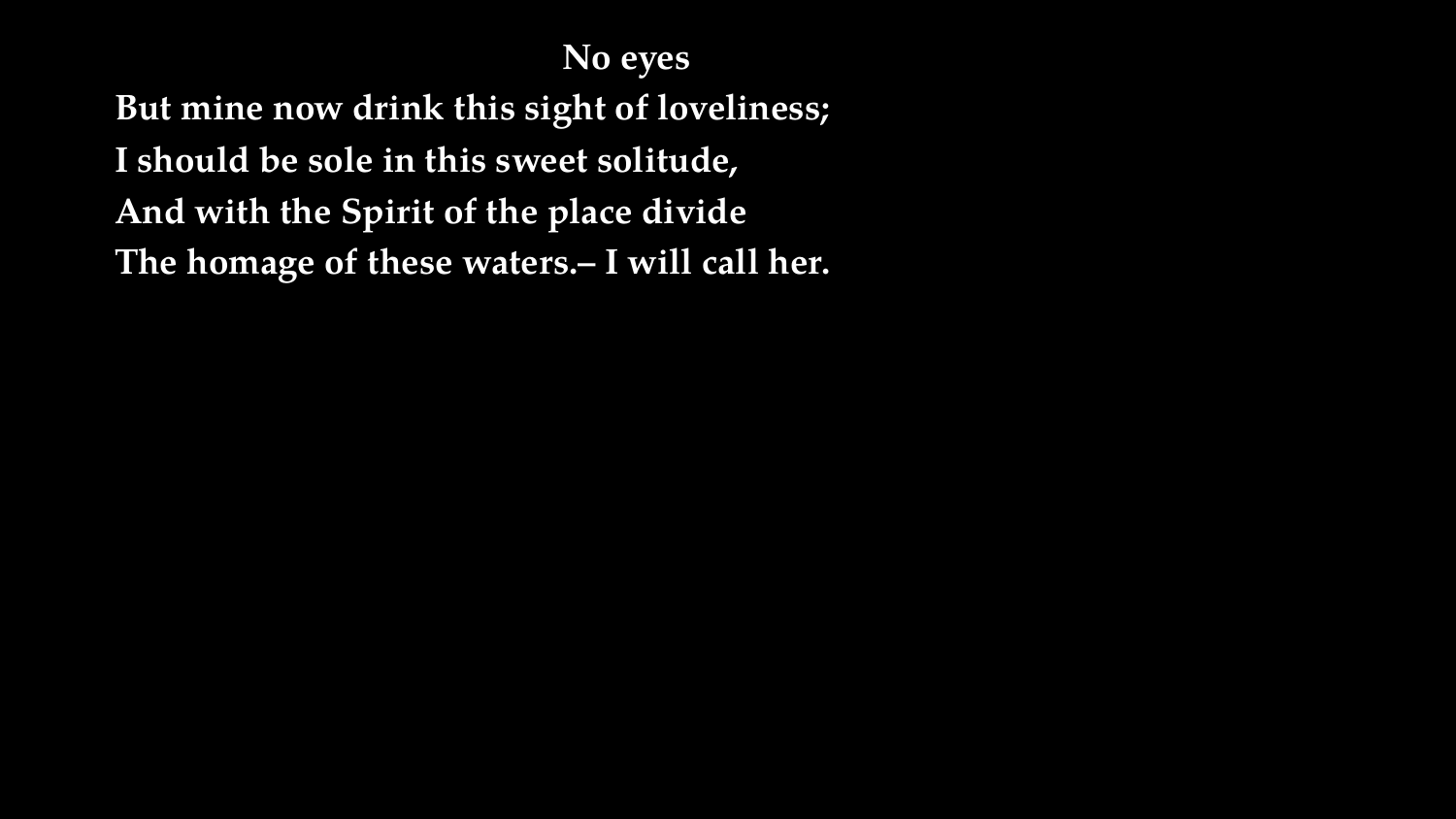

# No eyes But mine now drink this sight of loveliness; I should be sole in this sweet solitude, And with the Spirit of the place divide The homage of these waters.– I will call her.